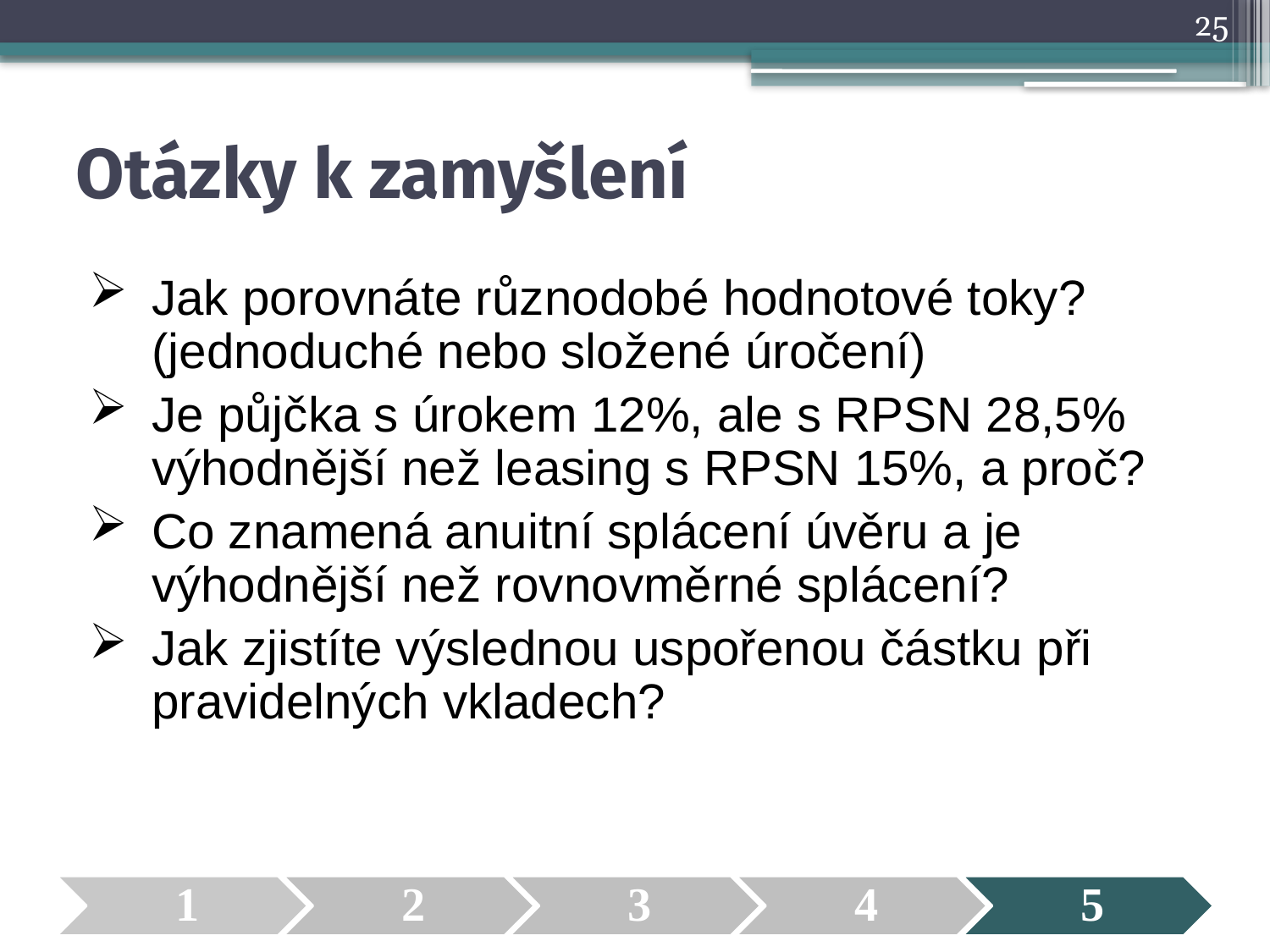

25
# Otázky k zamyšlení
Jak porovnáte různodobé hodnotové toky? (jednoduché nebo složené úročení)
Je půjčka s úrokem 12%, ale s RPSN 28,5% výhodnější než leasing s RPSN 15%, a proč?
Co znamená anuitní splácení úvěru a je výhodnější než rovnovměrné splácení?
Jak zjistíte výslednou uspořenou částku při pravidelných vkladech?

1
2
3
4
5